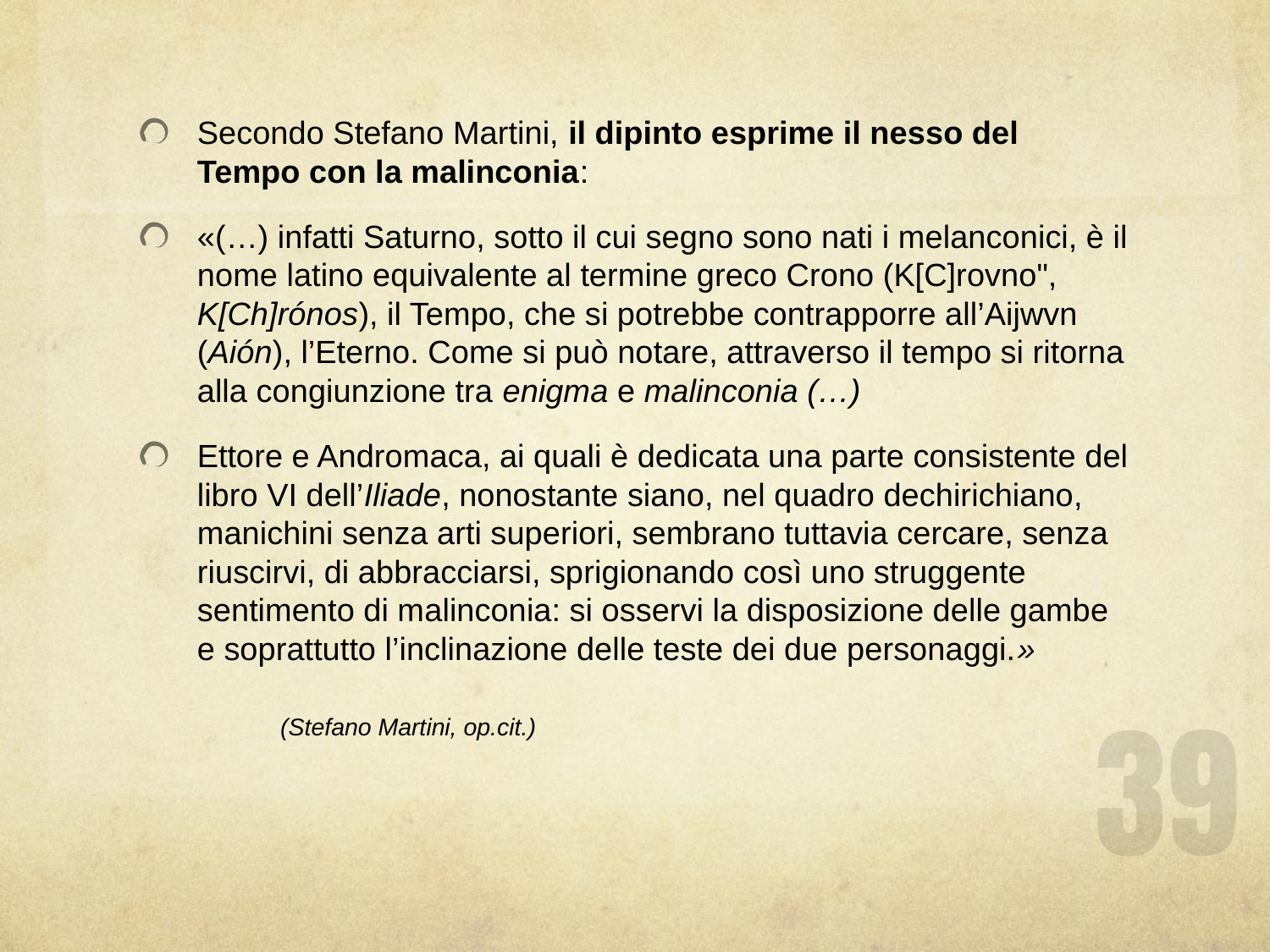

Secondo Stefano Martini, il dipinto esprime il nesso del Tempo con la malinconia:
«(…) infatti Saturno, sotto il cui segno sono nati i melanconici, è il nome latino equivalente al termine greco Crono (K[C]rovno", K[Ch]rónos), il Tempo, che si potrebbe contrapporre all’Aijwvn (Aión), l’Eterno. Come si può notare, attraverso il tempo si ritorna alla congiunzione tra enigma e malinconia (…)
Ettore e Andromaca, ai quali è dedicata una parte consistente del libro VI dell’Iliade, nonostante siano, nel quadro dechirichiano, manichini senza arti superiori, sembrano tuttavia cercare, senza riuscirvi, di abbracciarsi, sprigionando così uno struggente sentimento di malinconia: si osservi la disposizione delle gambe e soprattutto l’inclinazione delle teste dei due personaggi.»

(Stefano Martini, op.cit.)
39